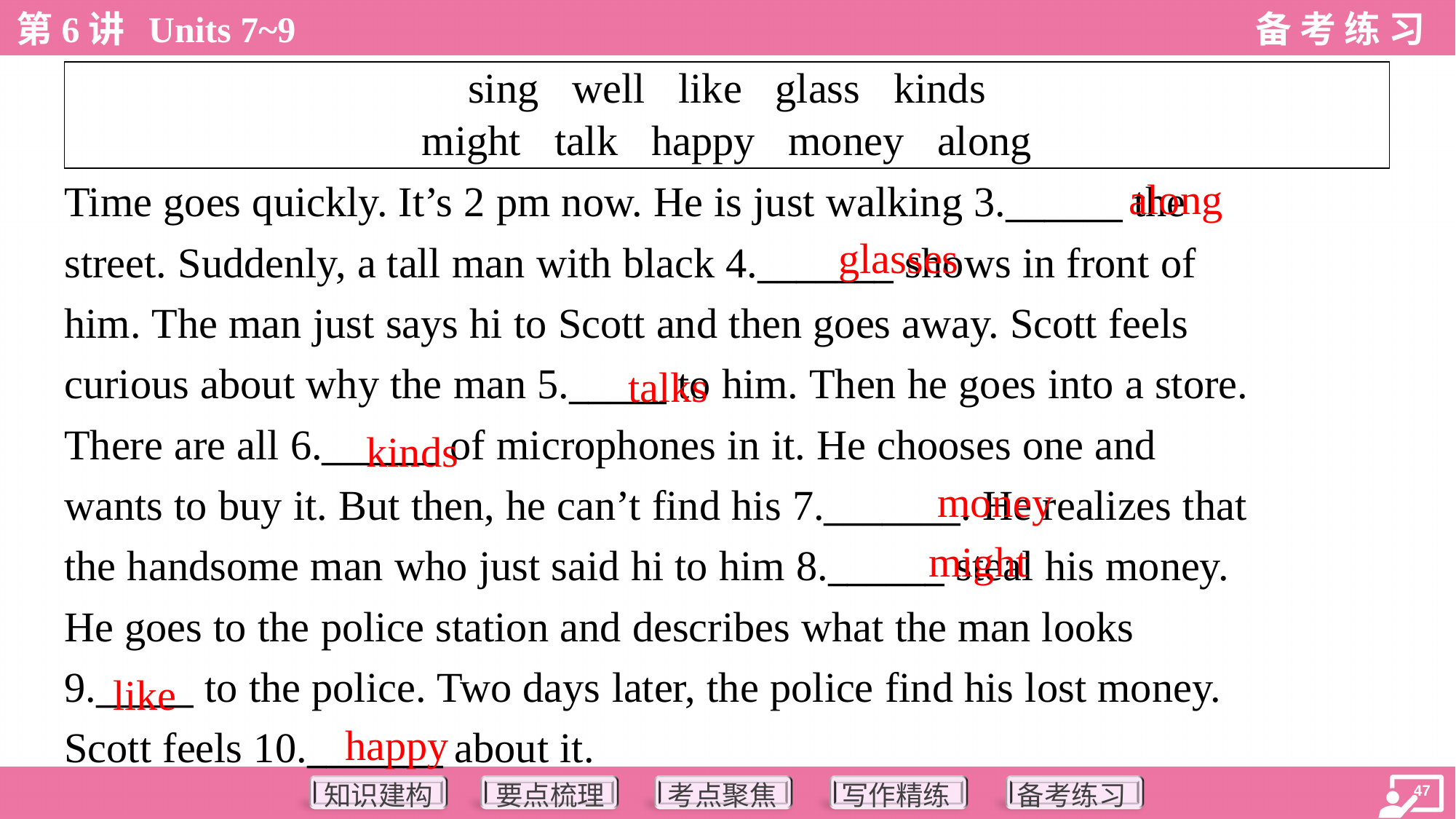

| sing well like glass kinds might talk happy money along |
| --- |
along

Time goes quickly. It’s 2 pm now. He is just walking 3.______ the
street. Suddenly, a tall man with black 4._______ shows in front of
him. The man just says hi to Scott and then goes away. Scott feels
curious about why the man 5._____ to him. Then he goes into a store.
There are all 6.______ of microphones in it. He chooses one and
wants to buy it. But then, he can’t find his 7._______. He realizes that
the handsome man who just said hi to him 8.______ steal his money.
He goes to the police station and describes what the man looks
9._____ to the police. Two days later, the police find his lost money.
Scott feels 10._______ about it.
glasses
talks
kinds
money
might
like
happy